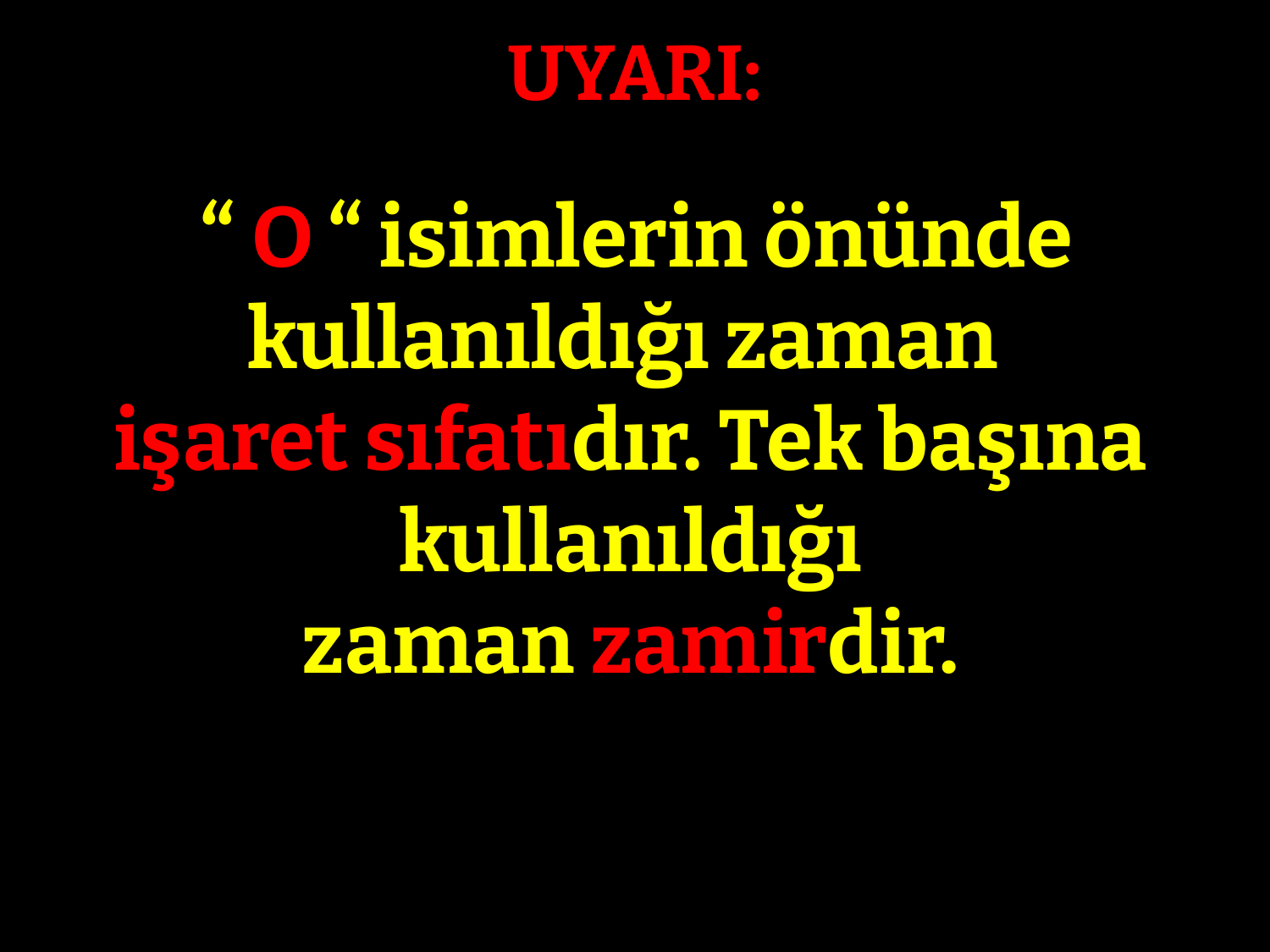

UYARI:
 “ O “ isimlerin önünde kullanıldığı zaman
işaret sıfatıdır. Tek başına kullanıldığı
zaman zamirdir.
#